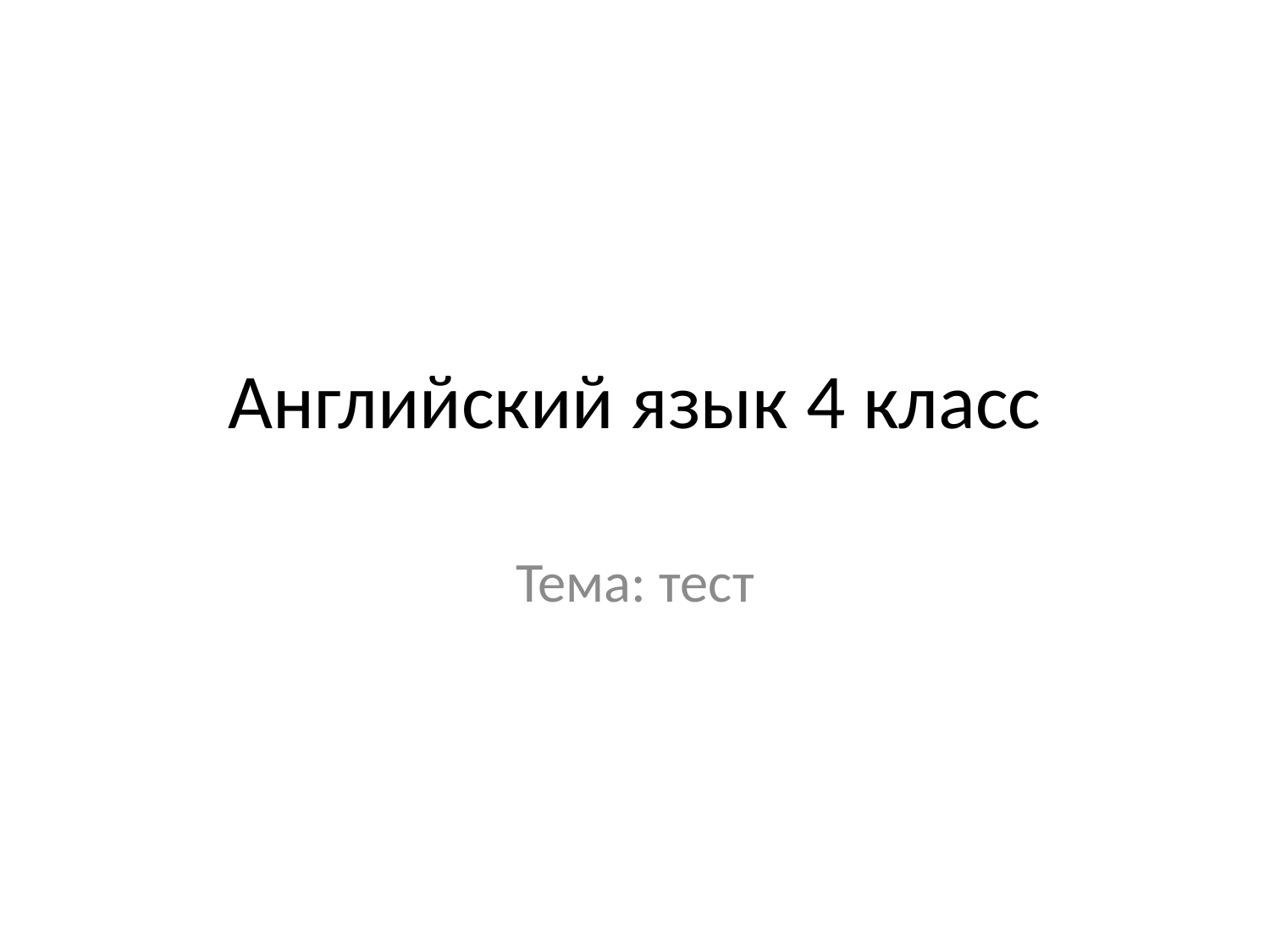

# Английский язык 4 класс
Тема: тест